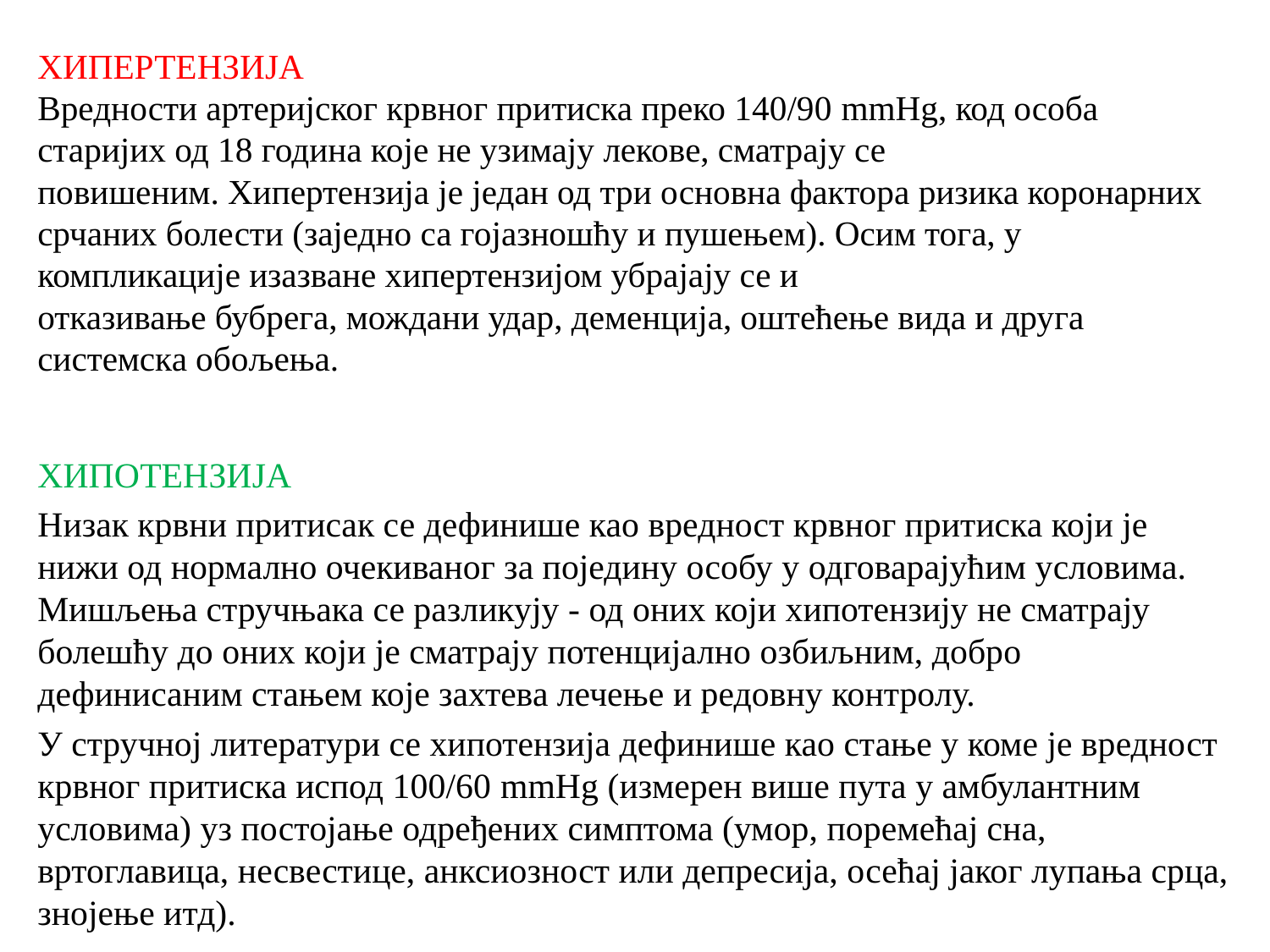

# ХИПЕРТЕНЗИЈА Вредности артеријског крвног притиска преко 140/90 mmHg, код особа старијих од 18 година које не узимају лекове, сматрају се повишеним. Хипертензија је један од три основна фактора ризика коронарних срчаних болести (заједно са гојазношћу и пушењем). Осим тога, у компликације изазване хипертензијом убрајају се и отказивање бубрега, мождани удар, деменција, оштећење вида и друга системска обољења.
ХИПОТЕНЗИЈА
Низак крвни притисак се дефинише као вредност крвног притиска који је нижи од нормално очекиваног за поједину особу у одговарајућим условима. Мишљења стручњака се разликују - од оних који хипотензију не сматрају болешћу до оних који је сматрају потенцијално озбиљним, добро дефинисаним стањем које захтева лечење и редовну контролу.
У стручној литератури се хипотензија дефинише као стање у коме је вредност крвног притиска испод 100/60 mmHg (измерен више пута у амбулантним условима) уз постојање одређених симптома (умор, поремећај сна, вртоглавица, несвестице, анксиозност или депресија, осећај јаког лупања срца, знојење итд).